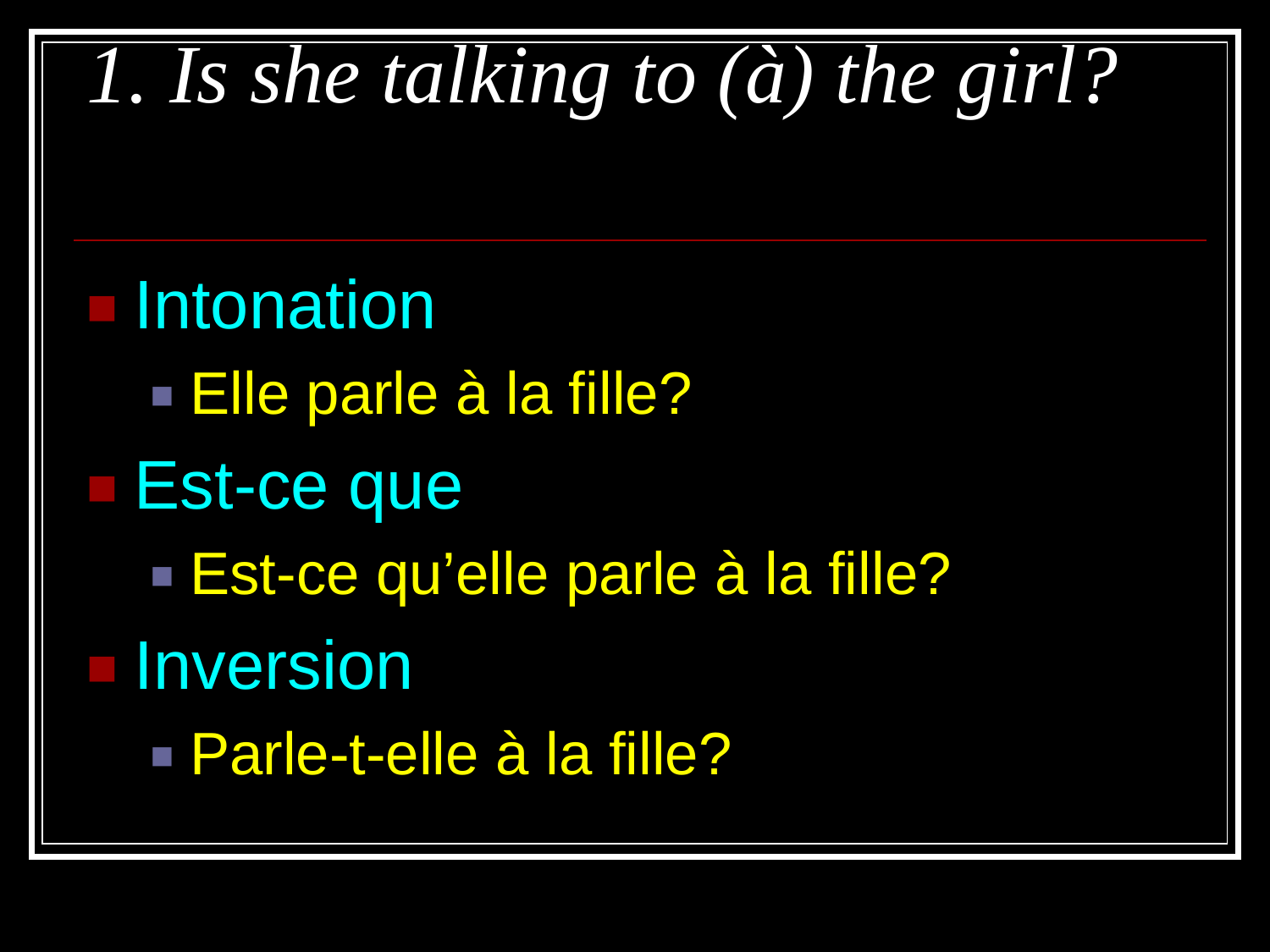

# 1. Is she talking to (à) the girl?
Intonation
Elle parle à la fille?
Est-ce que
Est-ce qu’elle parle à la fille?
Inversion
Parle-t-elle à la fille?